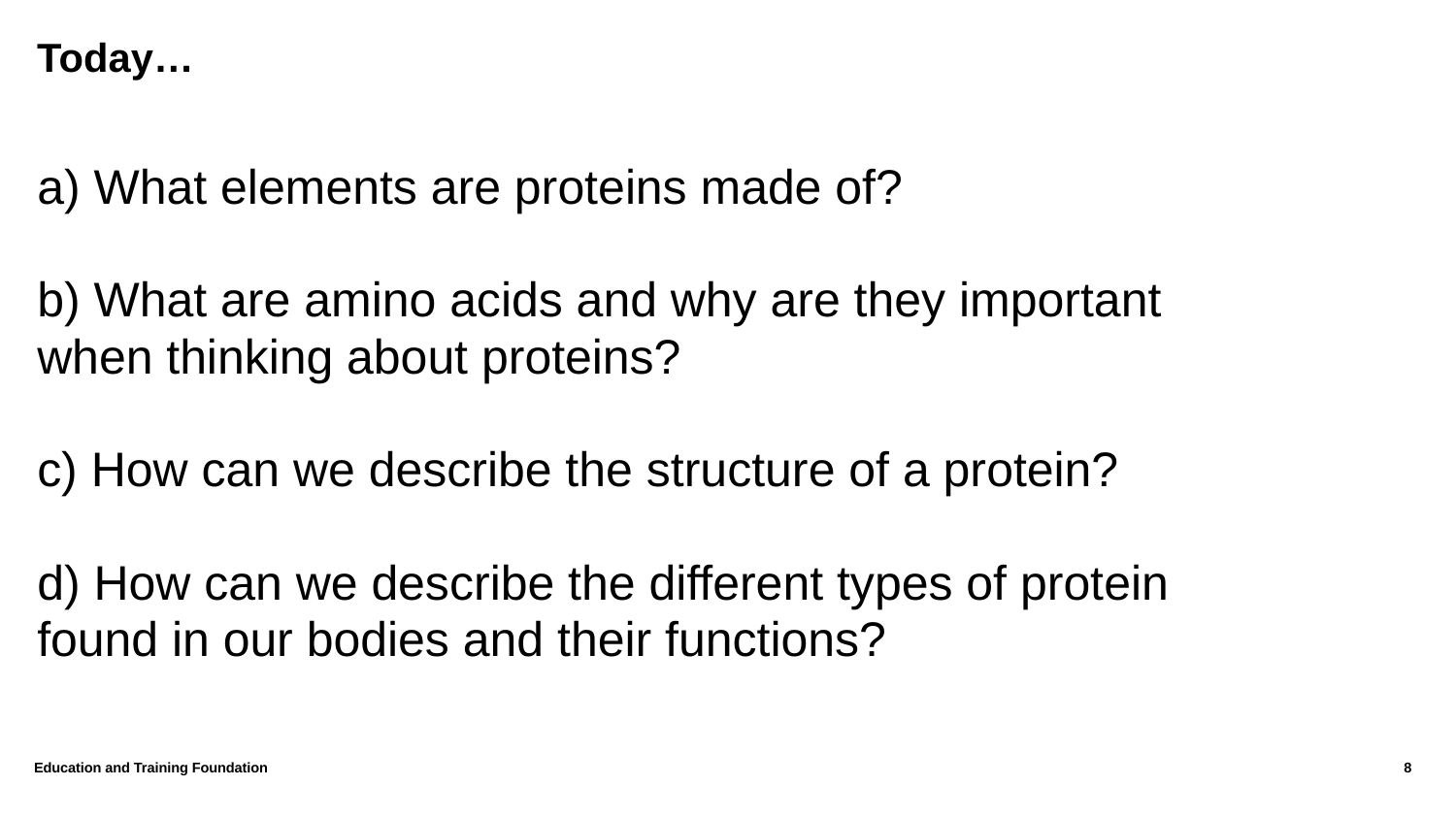

# Today…
a) What elements are proteins made of?

b) What are amino acids and why are they important when thinking about proteins?

c) How can we describe the structure of a protein?

d) How can we describe the different types of protein found in our bodies and their functions?
Education and Training Foundation
8